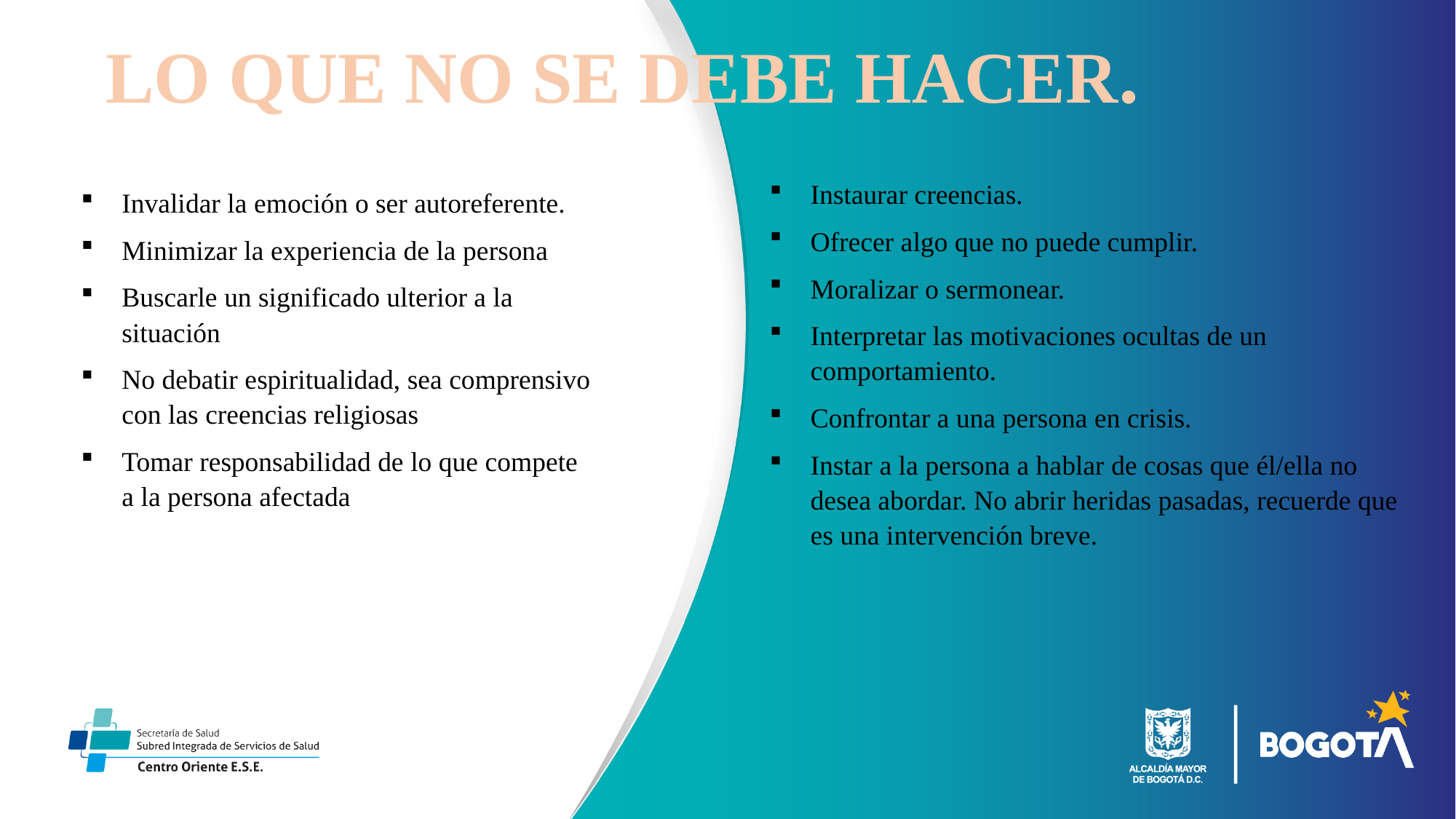

LO QUE NO SE DEBE HACER.
Instaurar creencias.
Ofrecer algo que no puede cumplir.
Moralizar o sermonear.
Interpretar las motivaciones ocultas de un comportamiento.
Confrontar a una persona en crisis.
Instar a la persona a hablar de cosas que él/ella no desea abordar. No abrir heridas pasadas, recuerde que es una intervención breve.
Invalidar la emoción o ser autoreferente.
Minimizar la experiencia de la persona
Buscarle un significado ulterior a la situación
No debatir espiritualidad, sea comprensivo con las creencias religiosas
Tomar responsabilidad de lo que compete a la persona afectada